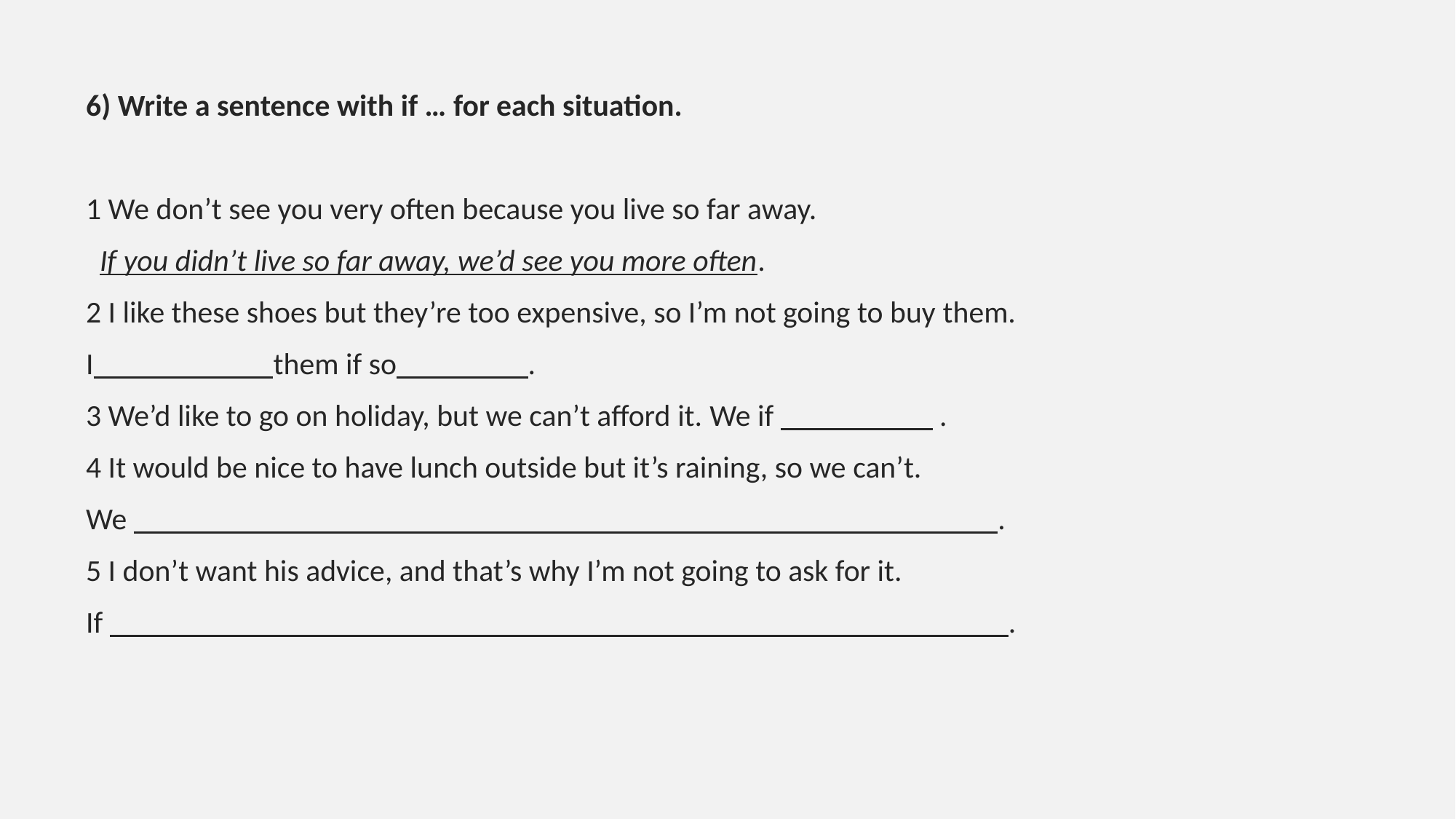

6) Write a sentence with if … for each situation.

1 We don’t see you very often because you live so far away.
  If you didn’t live so far away, we’d see you more often.
2 I like these shoes but they’re too expensive, so I’m not going to buy them.
I                          them if so                   .
3 We’d like to go on holiday, but we can’t afford it. We if                        .
4 It would be nice to have lunch outside but it’s raining, so we can’t.
We                                                                                                                              .
5 I don’t want his advice, and that’s why I’m not going to ask for it.
If                                                                                                                                   .